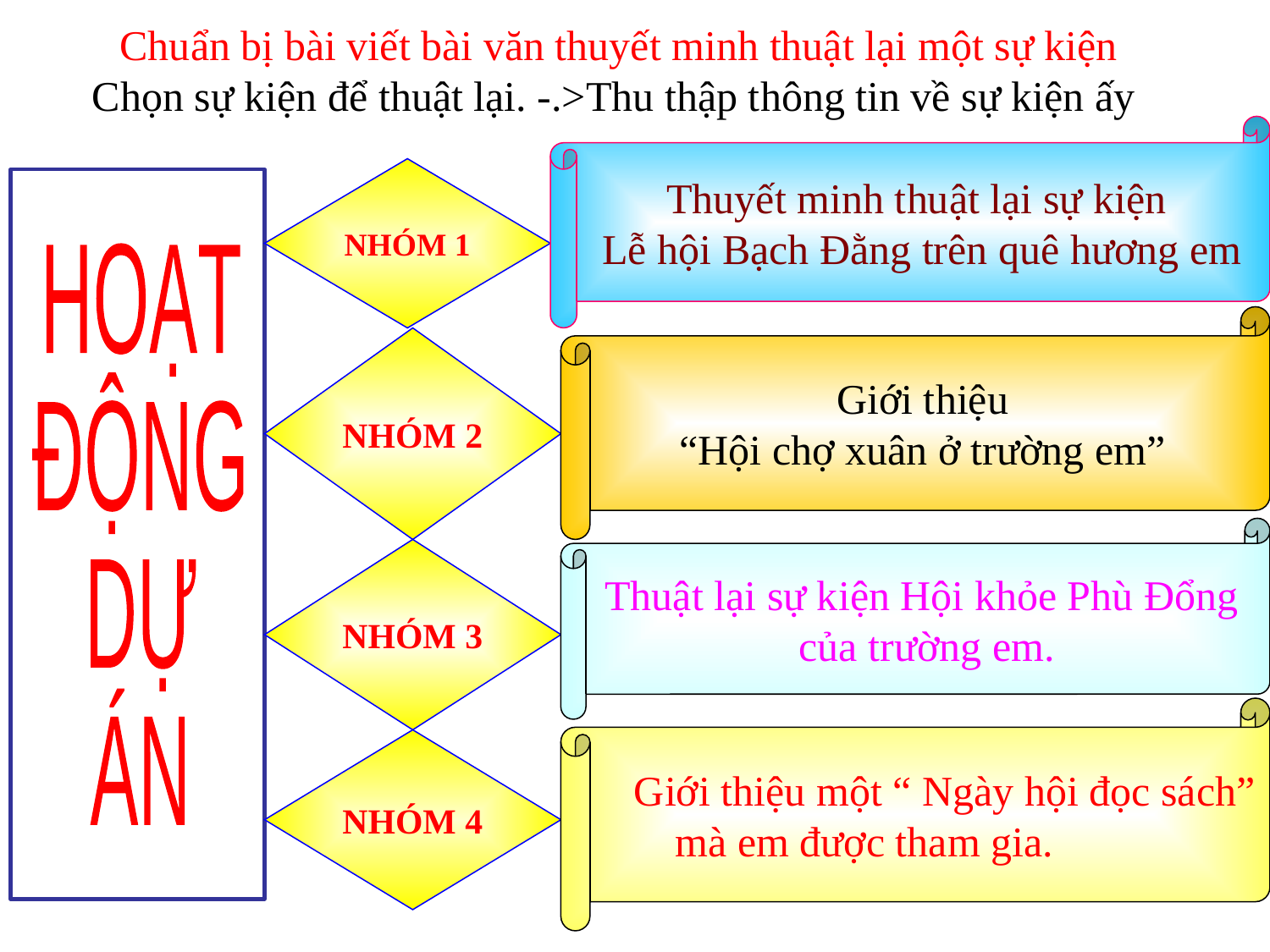

Chuẩn bị bài viết bài văn thuyết minh thuật lại một sự kiện
Chọn sự kiện để thuật lại. -.>Thu thập thông tin về sự kiện ấy
Thuyết minh thuật lại sự kiện
 Lễ hội Bạch Đằng trên quê hương em
NHÓM 1

HOẠT
ĐỘNG
DỰ
ÁN
 Giới thiệu
“Hội chợ xuân ở trường em”
NHÓM 2
Thuật lại sự kiện Hội khỏe Phù Đổng
 của trường em.
NHÓM 3
     Giới thiệu một “ Ngày hội đọc sách”
 mà em được tham gia.
NHÓM 4